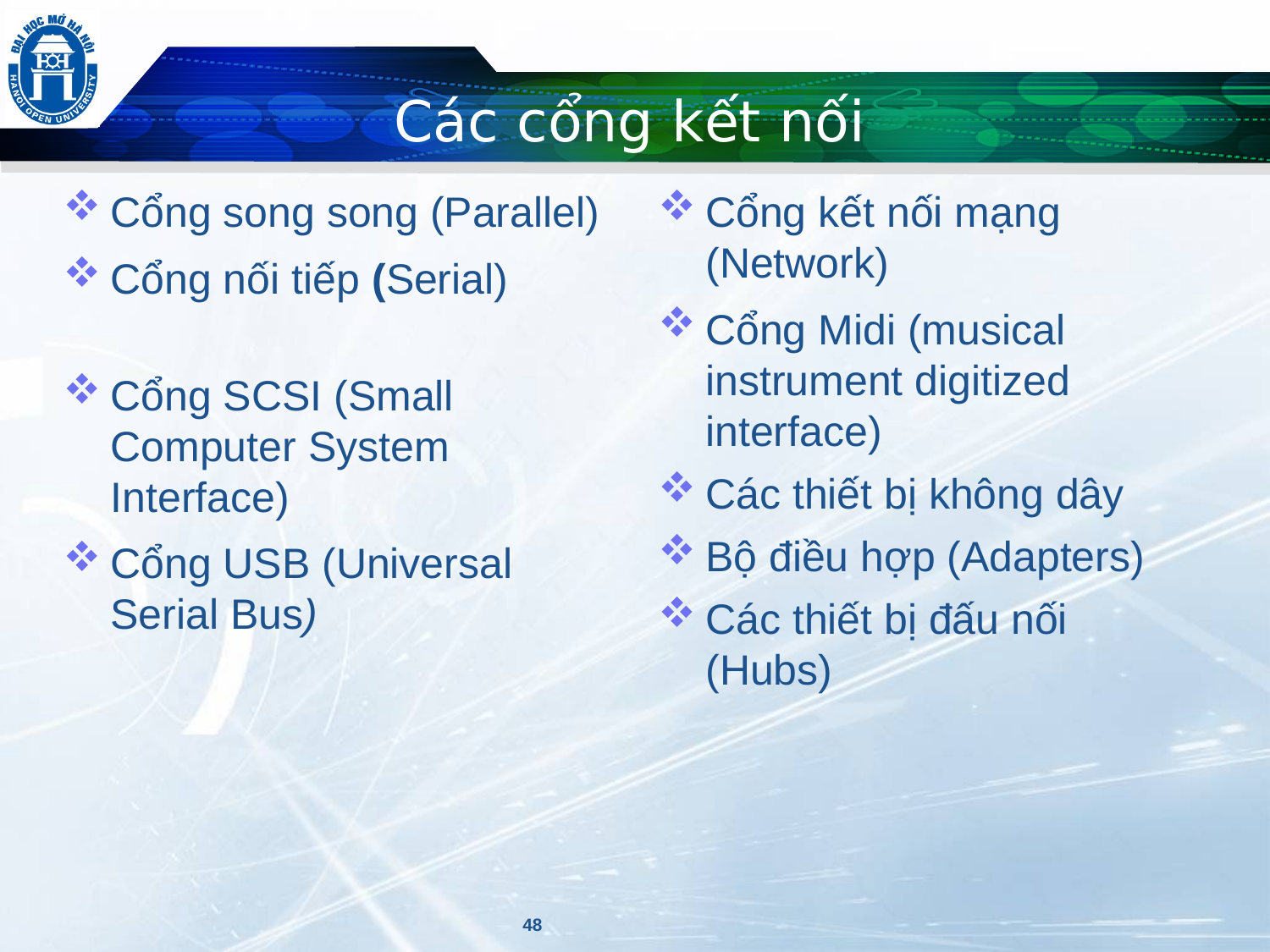

# Các cổng kết nối
Cổng kết nối mạng (Network)
Cổng Midi (musical instrument digitized interface)
Các thiết bị không dây
Bộ điều hợp (Adapters)
Các thiết bị đấu nối (Hubs)
Cổng song song (Parallel)
Cổng nối tiếp (Serial)
Cổng SCSI (Small Computer System Interface)
Cổng USB (Universal Serial Bus)
48